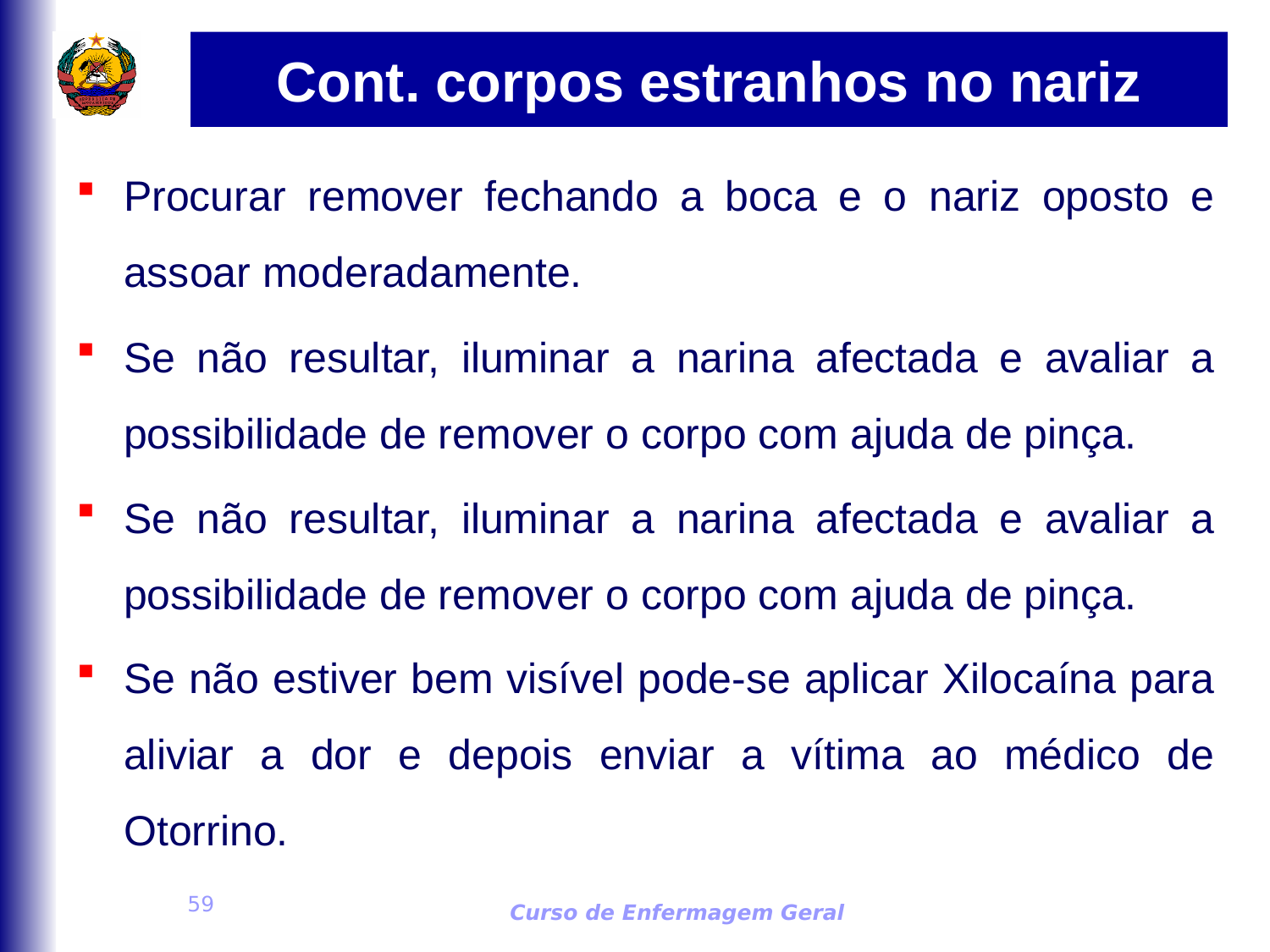

# Cont. corpos estranhos no nariz
Procurar remover fechando a boca e o nariz oposto e assoar moderadamente.
Se não resultar, iluminar a narina afectada e avaliar a possibilidade de remover o corpo com ajuda de pinça.
Se não resultar, iluminar a narina afectada e avaliar a possibilidade de remover o corpo com ajuda de pinça.
Se não estiver bem visível pode-se aplicar Xilocaína para aliviar a dor e depois enviar a vítima ao médico de Otorrino.
59
Curso de Enfermagem Geral